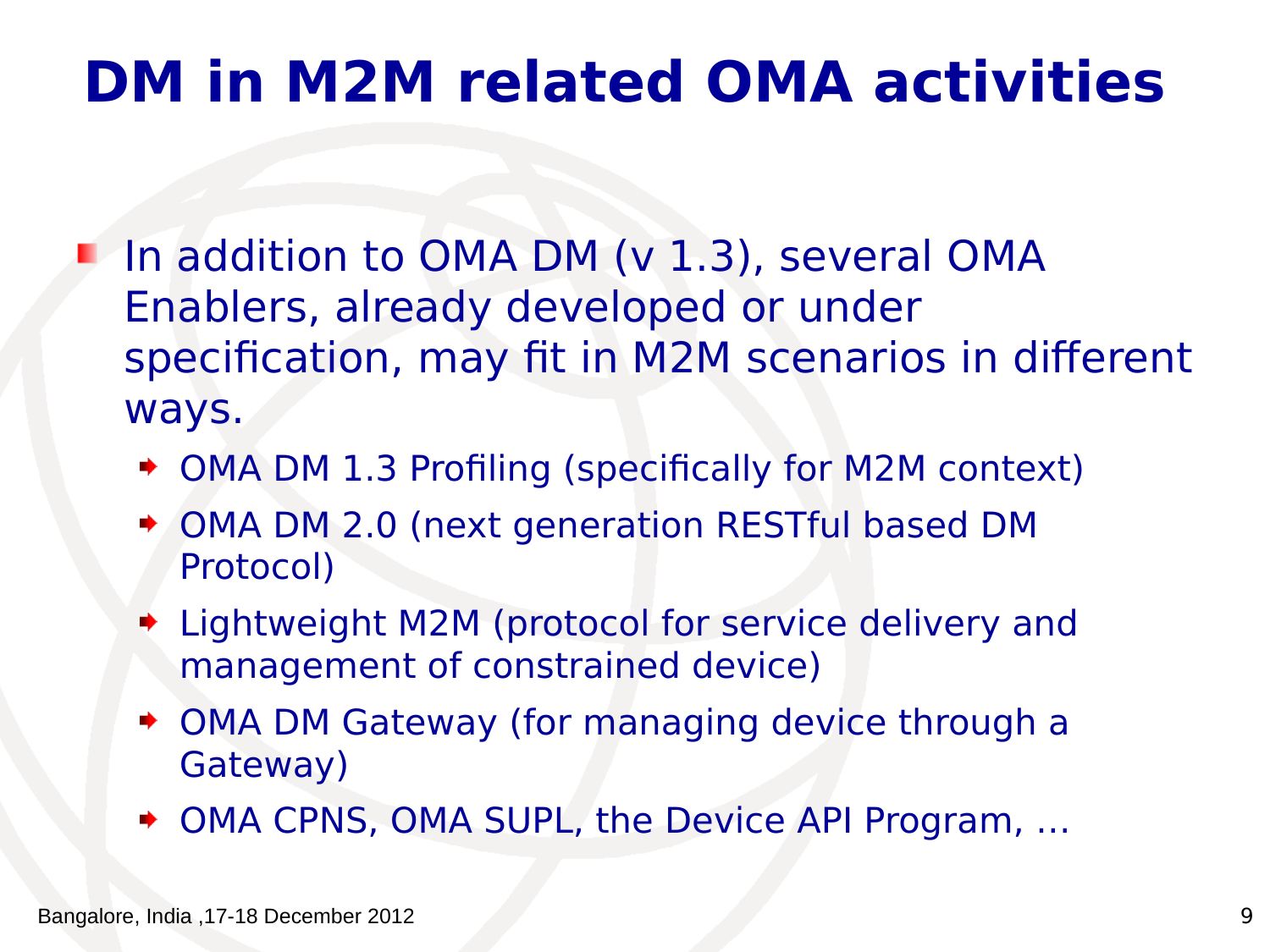

# DM in M2M related OMA activities
In addition to OMA DM (v 1.3), several OMA Enablers, already developed or under specification, may fit in M2M scenarios in different ways.
OMA DM 1.3 Profiling (specifically for M2M context)
OMA DM 2.0 (next generation RESTful based DM Protocol)
Lightweight M2M (protocol for service delivery and management of constrained device)
OMA DM Gateway (for managing device through a Gateway)
OMA CPNS, OMA SUPL, the Device API Program, …
Bangalore, India ,17-18 December 2012
9